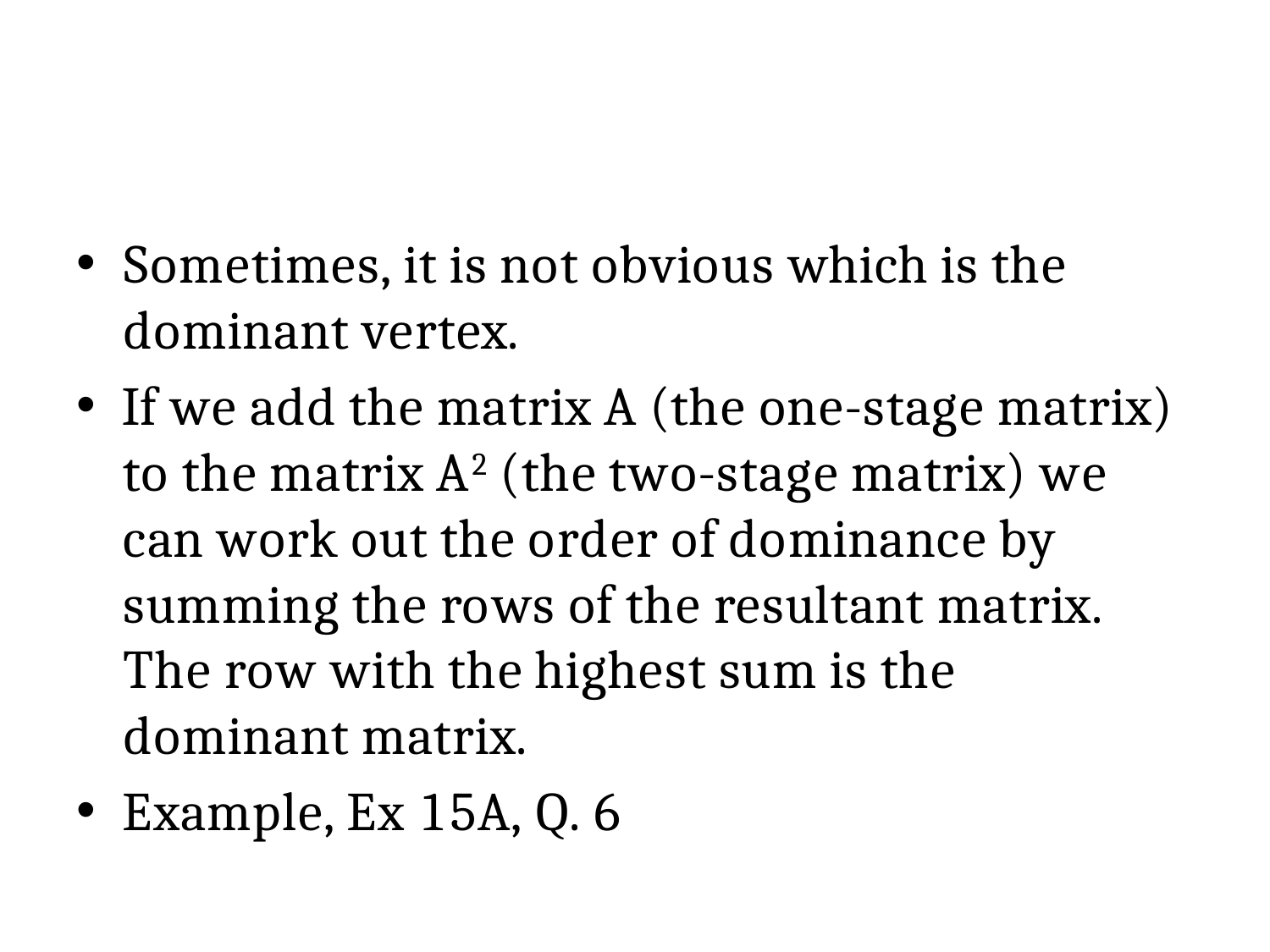

#
Sometimes, it is not obvious which is the dominant vertex.
If we add the matrix A (the one-stage matrix) to the matrix A2 (the two-stage matrix) we can work out the order of dominance by summing the rows of the resultant matrix. The row with the highest sum is the dominant matrix.
Example, Ex 15A, Q. 6